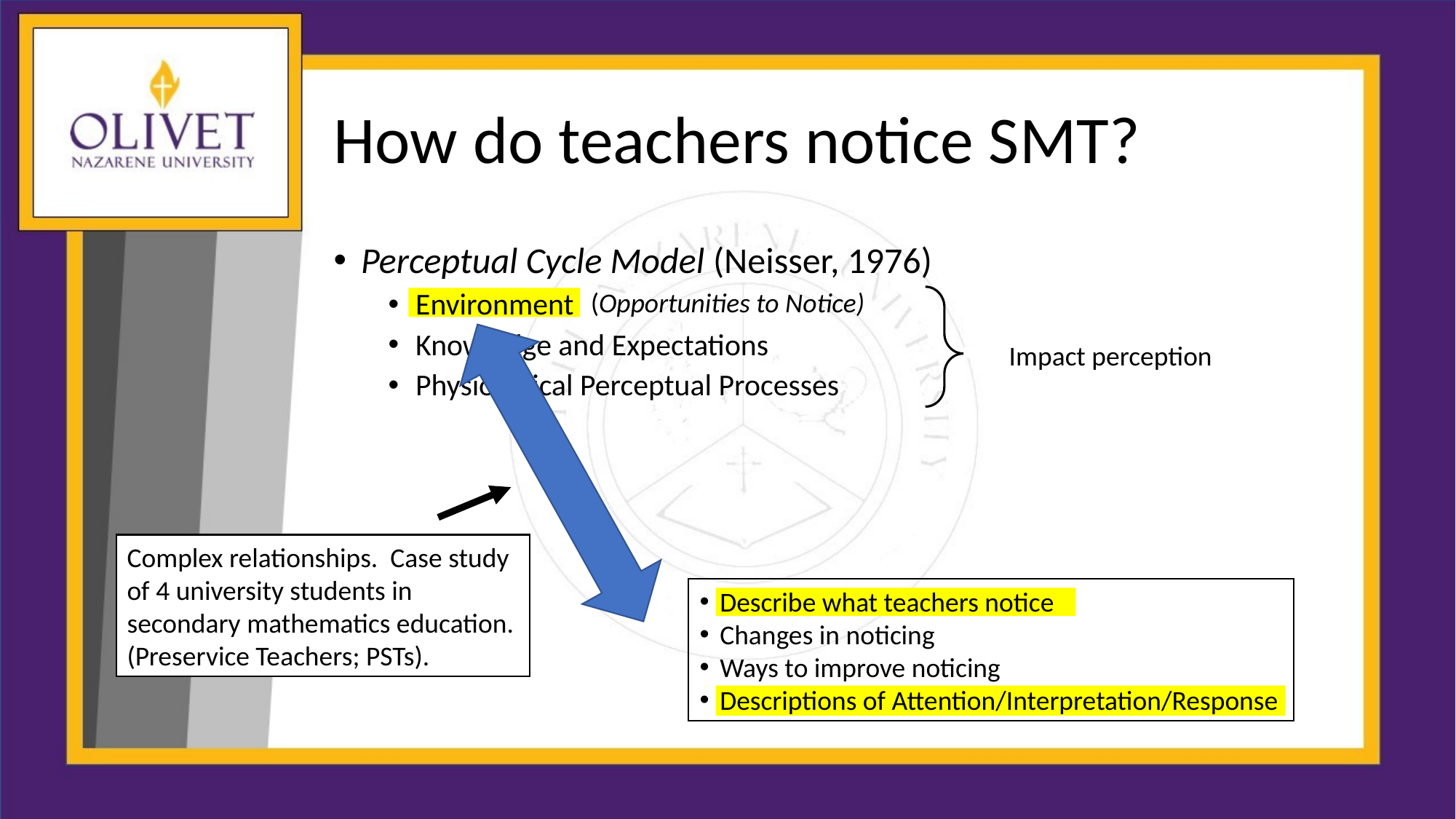

# How do teachers notice SMT?
Perceptual Cycle Model (Neisser, 1976)
Environment
Knowledge and Expectations
Physiological Perceptual Processes
(Opportunities to Notice)

Impact perception

Complex relationships.  Case study of 4 university students in secondary mathematics education. (Preservice Teachers; PSTs).
Describe what teachers notice
Changes in noticing
Ways to improve noticing
Descriptions of Attention/Interpretation/Response